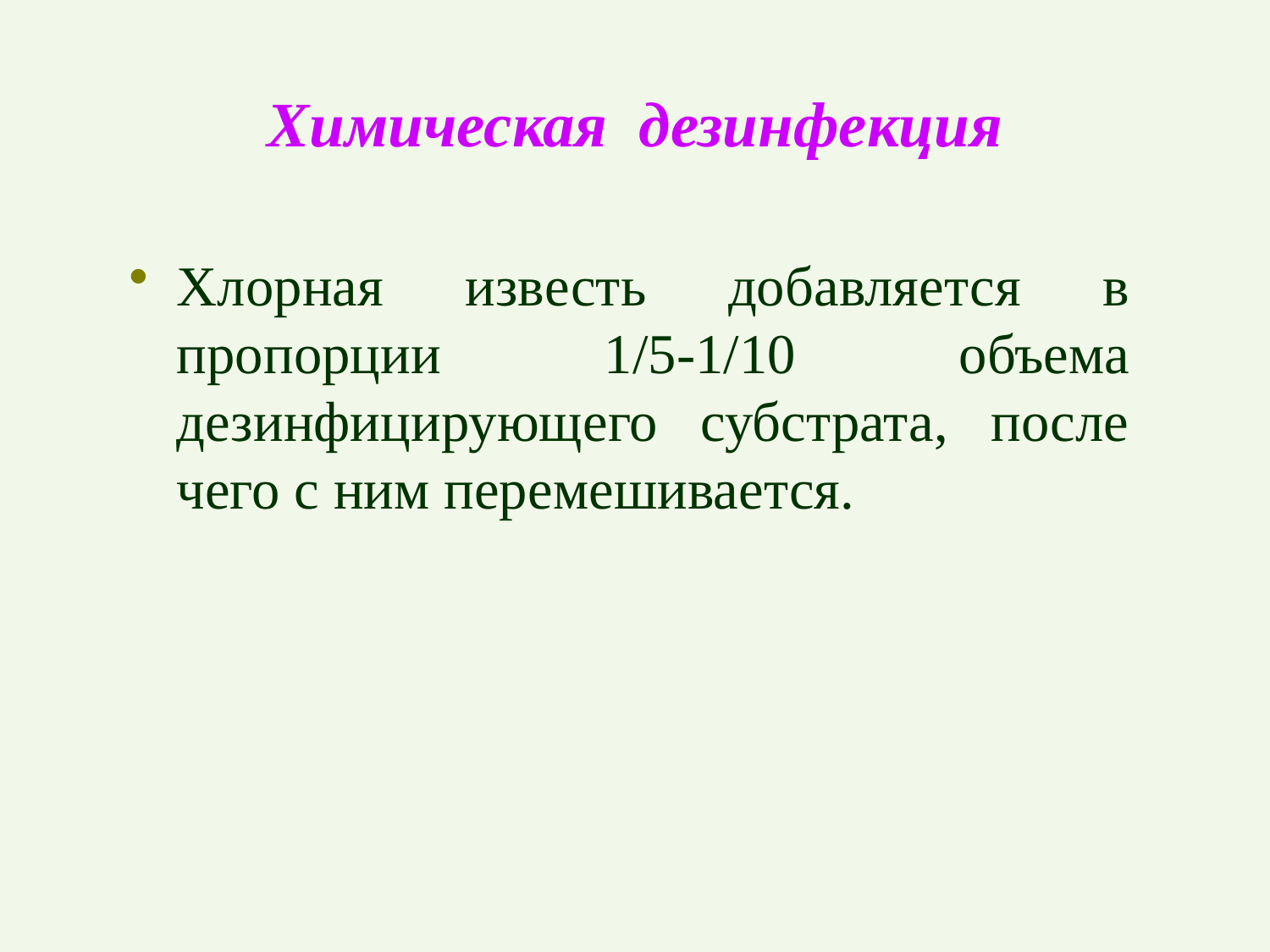

# Химическая  дезинфекция
Хлорная известь добавляется в пропорции 1/5-1/10 объема дезинфицирующего субстрата, после чего с ним перемешивается.